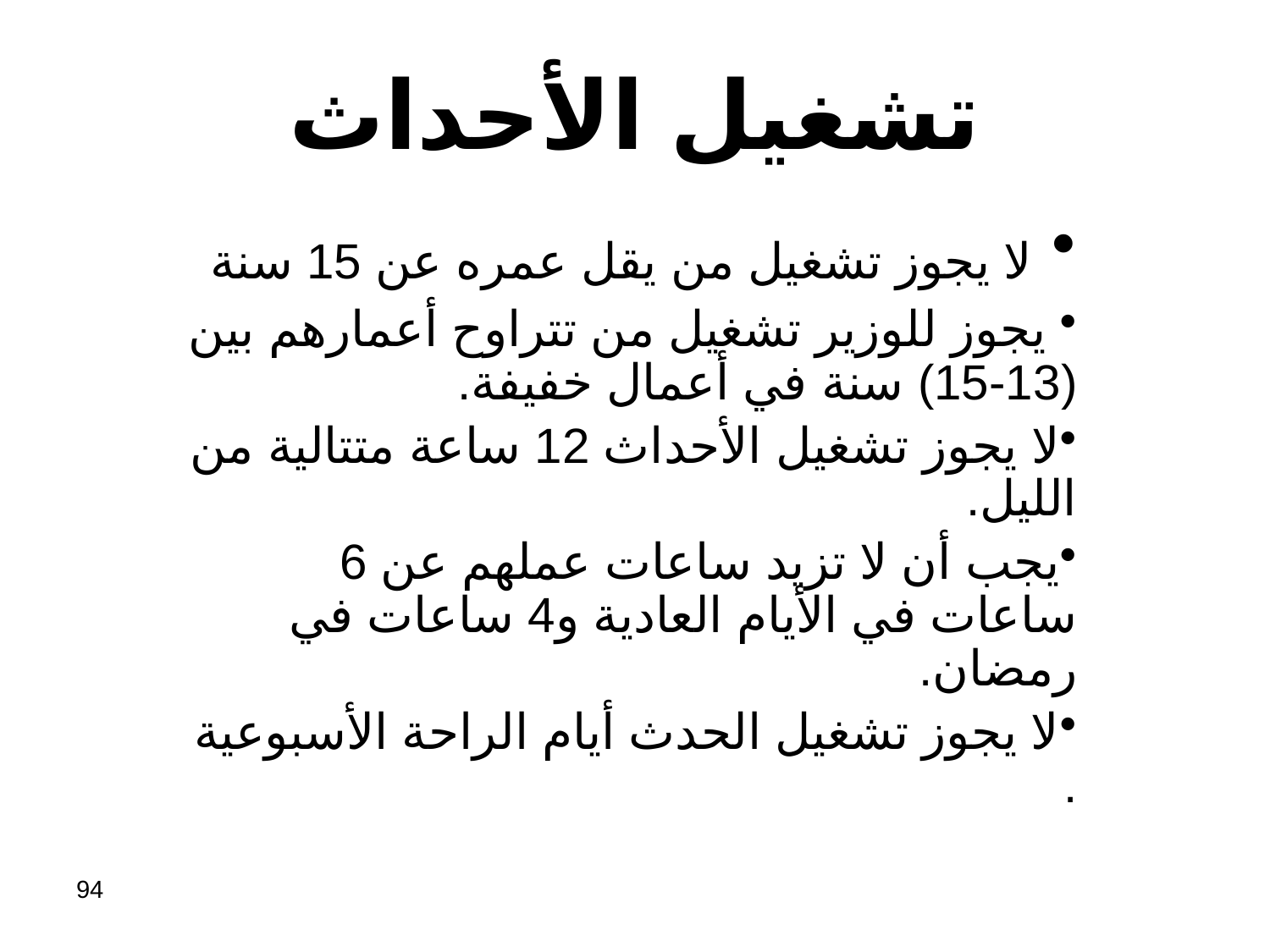

# تشغيل الأحداث
 لا يجوز تشغيل من يقل عمره عن 15 سنة
 يجوز للوزير تشغيل من تتراوح أعمارهم بين (13-15) سنة في أعمال خفيفة.
لا يجوز تشغيل الأحداث 12 ساعة متتالية من الليل.
يجب أن لا تزيد ساعات عملهم عن 6 ساعات في الأيام العادية و4 ساعات في رمضان.
لا يجوز تشغيل الحدث أيام الراحة الأسبوعية .

94